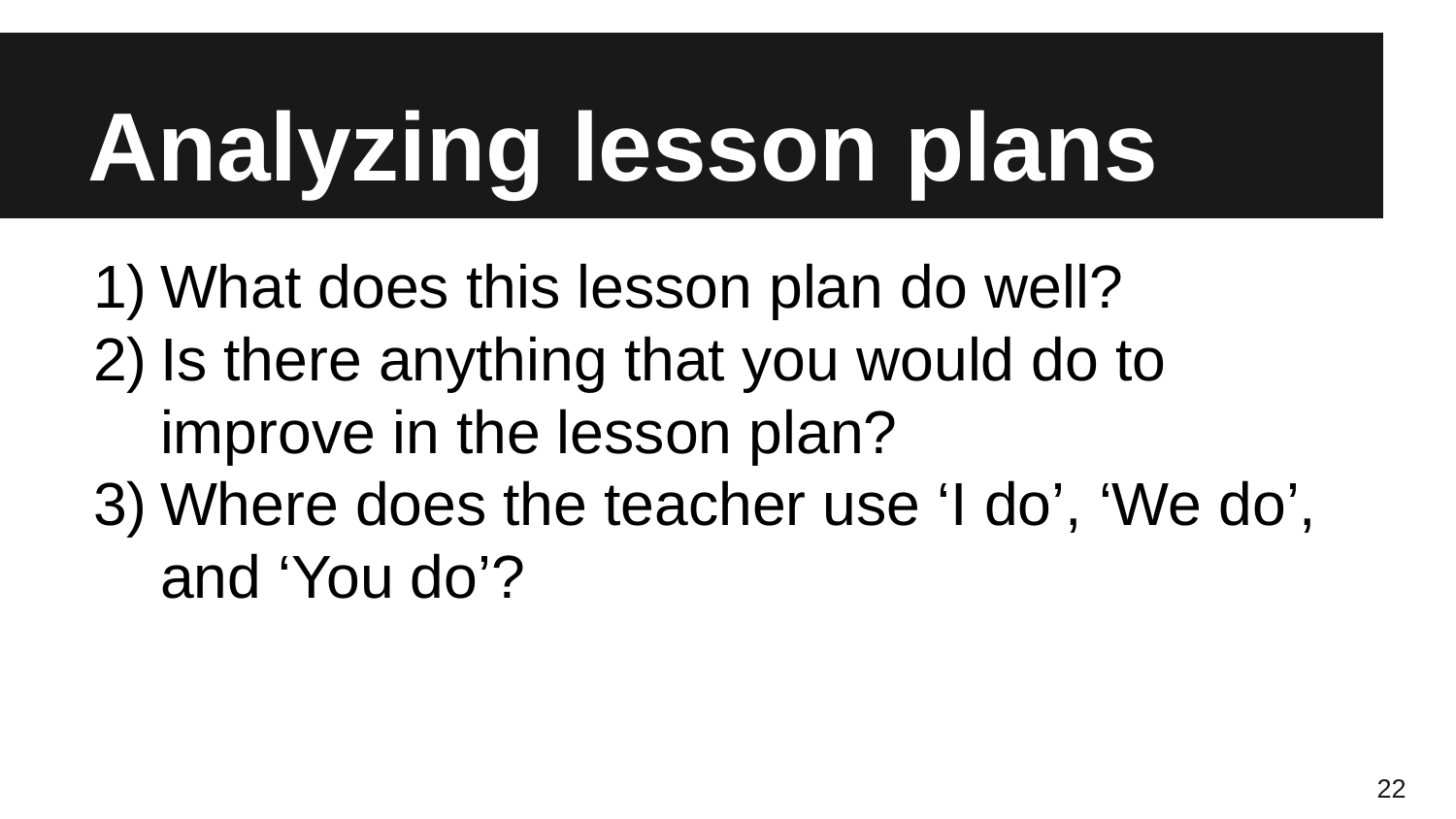

# Analyzing lesson plans
What does this lesson plan do well?
Is there anything that you would do to improve in the lesson plan?
Where does the teacher use ‘I do’, ‘We do’, and ‘You do’?
22